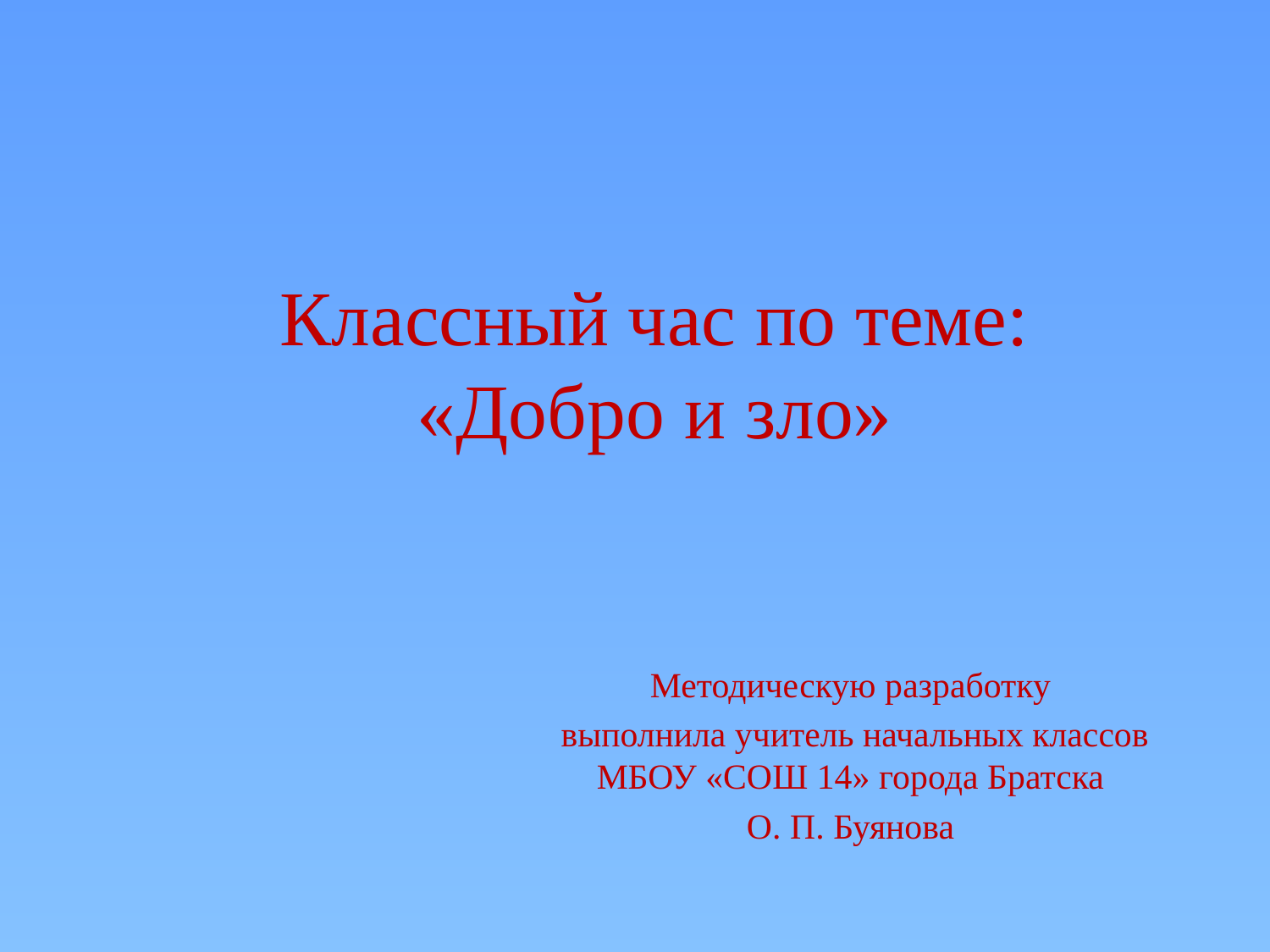

# Классный час по теме: «Добро и зло»
Методическую разработку
выполнила учитель начальных классов МБОУ «СОШ 14» города Братска
О. П. Буянова